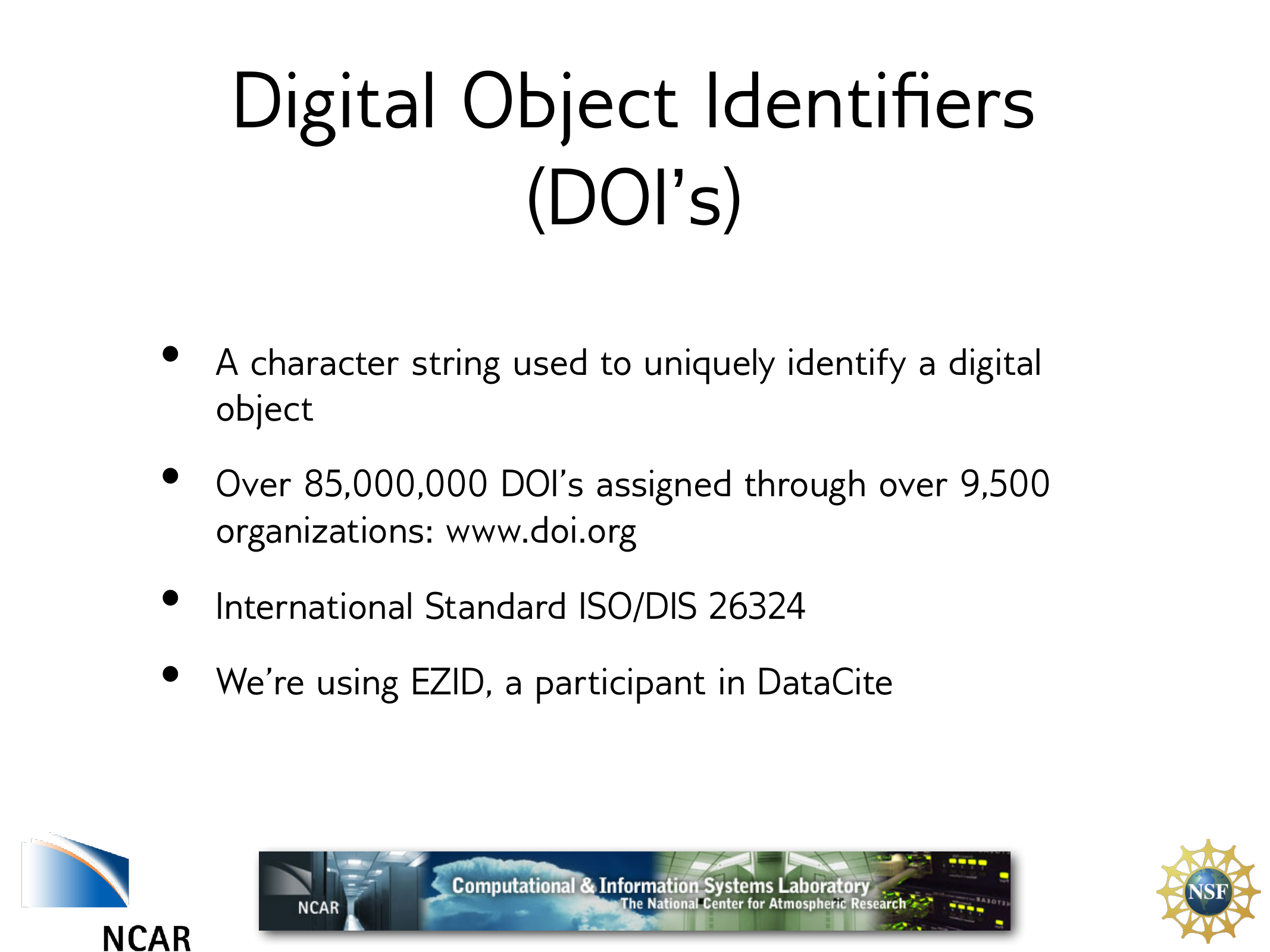

# Digital Object Identifiers (DOI’s)
A character string used to uniquely identify a digital object
Over 85,000,000 DOI’s assigned through over 9,500 organizations: www.doi.org
International Standard ISO/DIS 26324
We’re using EZID, a participant in DataCite